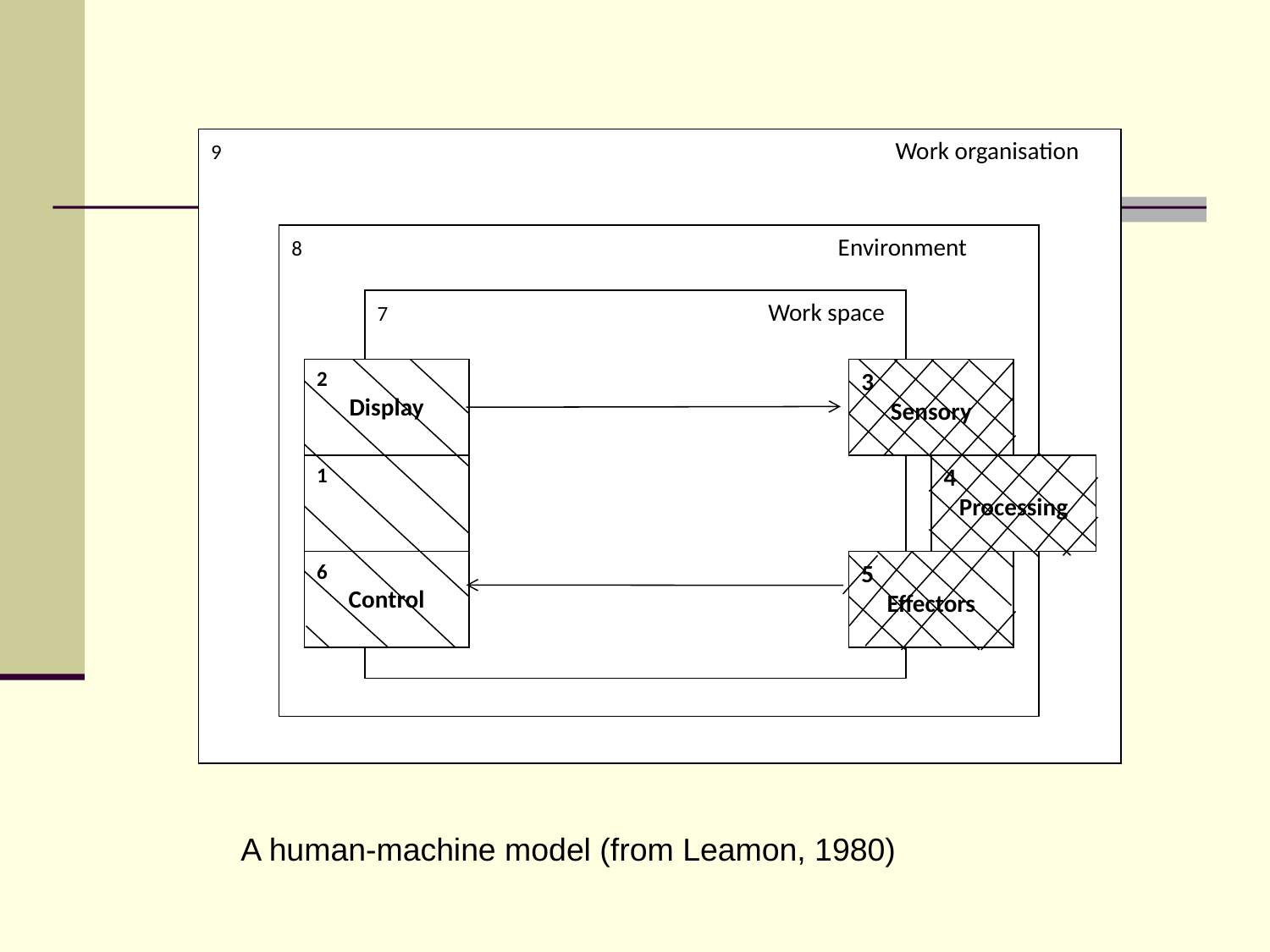

9 					         Work organisation
8 				       Environment
7     			  Work space
2
Display
1
6
Control
3
Sensory
4
Processing
5
Effectors
A human-machine model (from Leamon, 1980)